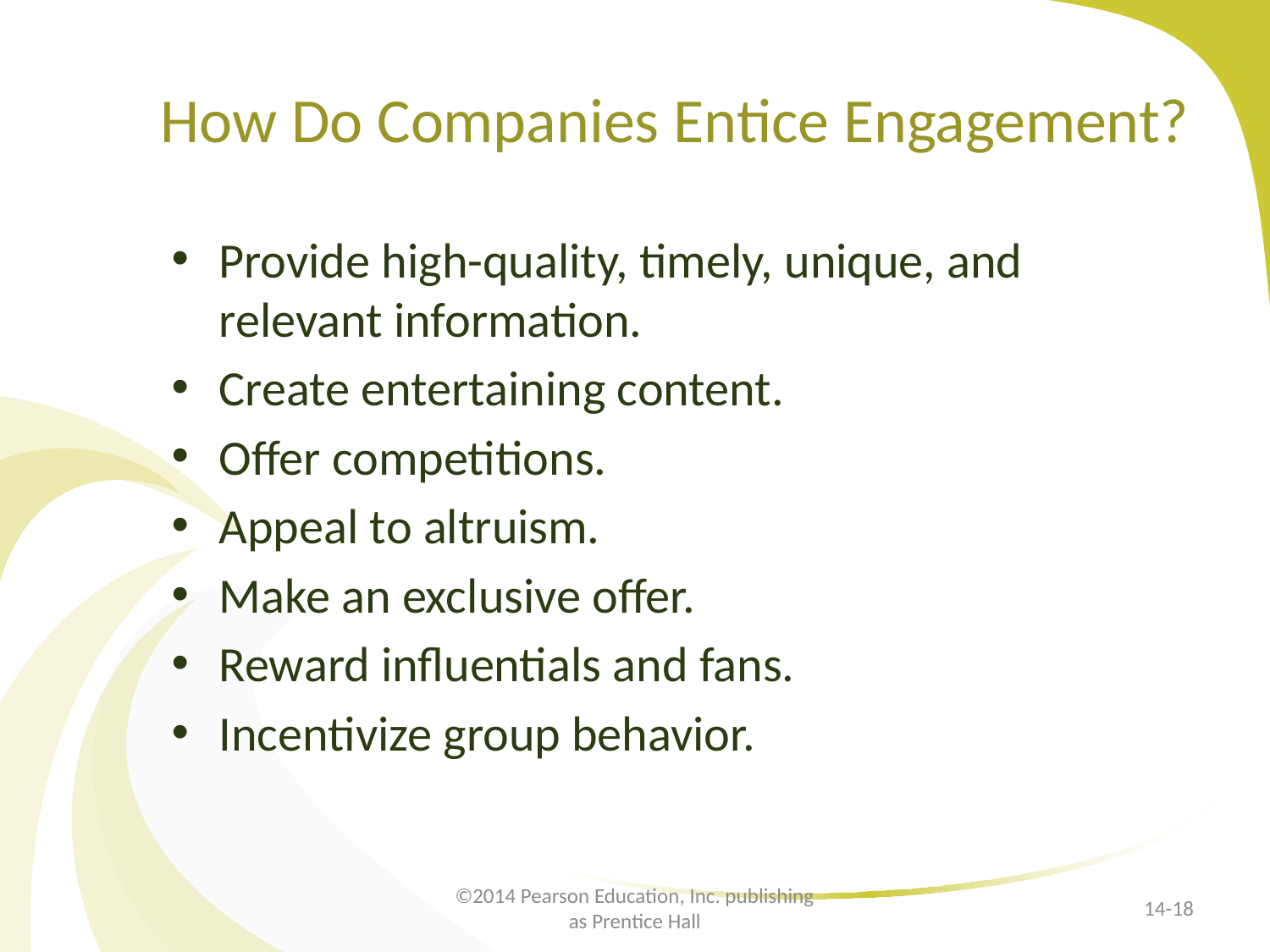

# How Do Companies Entice Engagement?
Provide high-quality, timely, unique, and relevant information.
Create entertaining content.
Offer competitions.
Appeal to altruism.
Make an exclusive offer.
Reward influentials and fans.
Incentivize group behavior.
©2014 Pearson Education, Inc. publishing as Prentice Hall
14-18